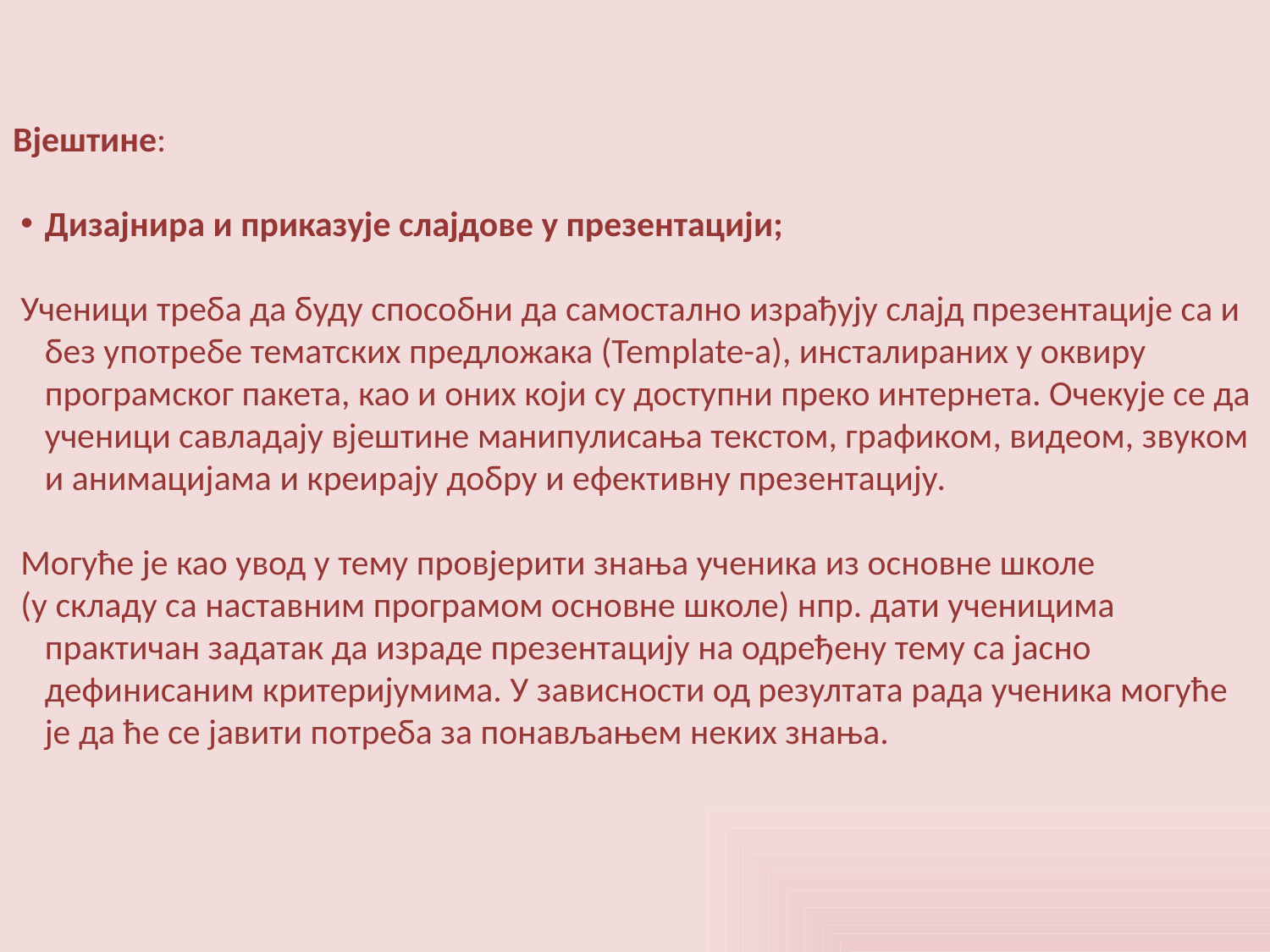

Вјештине:

Дизајнира и приказује слајдове у презентацији;

Ученици треба да буду способни да самостално израђују слајд презентације са и без употребе тематских предложака (Template-а), инсталираних у оквиру програмског пакета, као и оних који су доступни преко интернета. Очекује се да ученици савладају вјештине манипулисања текстом, графиком, видеом, звуком и анимацијама и креирају добру и ефективну презентацију.

Могуће је као увод у тему провјерити знања ученика из основне школе
(у складу са наставним програмом основне школе) нпр. дати ученицима практичан задатак да израде презентацију на одређену тему са јасно дефинисаним критеријумима. У зависности од резултата рада ученика могуће је да ће се јавити потреба за понављањем неких знања.